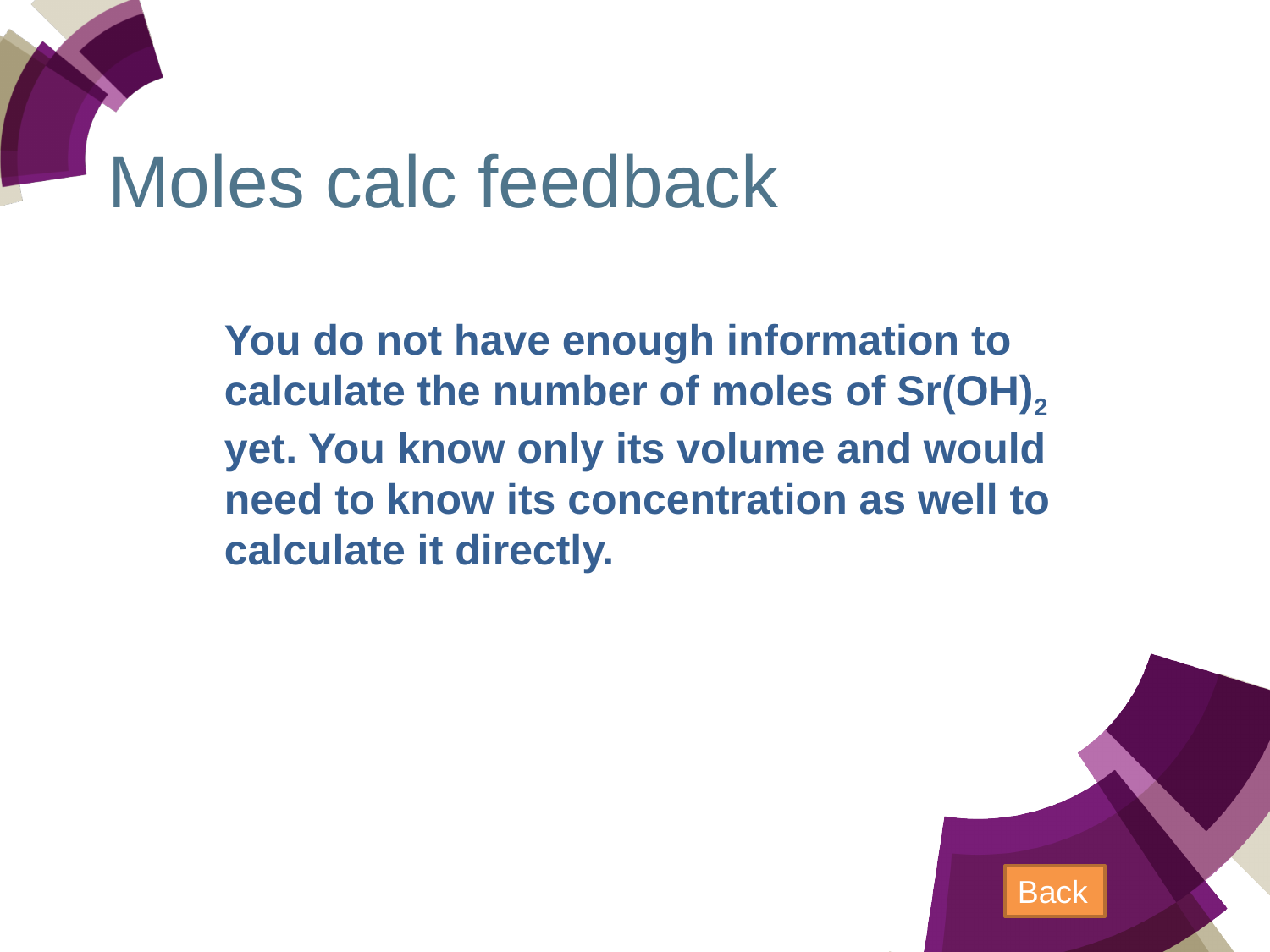

# Moles calc feedback
You do not have enough information to calculate the number of moles of Sr(OH)2 yet. You know only its volume and would need to know its concentration as well to calculate it directly.
Question4. An impure sample of zinc powder with a mass of 5.84 g was reacted with hydrochloric acid until the reaction was complete. The hydrogen gas produced had a volume of 1.53 dm3. Calculate the percentage purity of the zinc.
(assume 1 mol of gas occupies 24 dm3 under the conditions used for the reaction)
Back